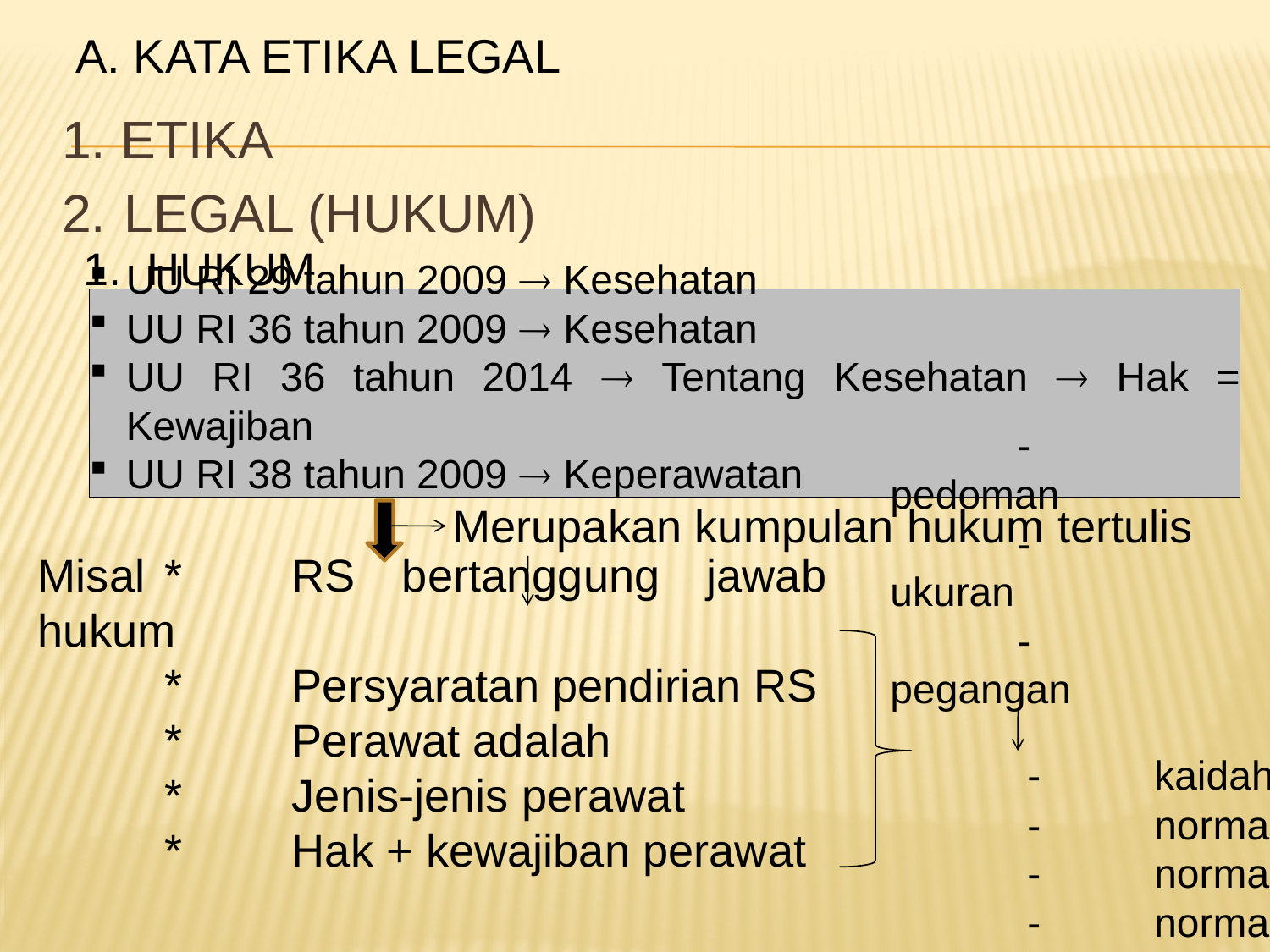

# a. KATA ETIKA LEGAL
1. ETIKA
2.	 LEGAL (HUKUM)

1.  HUKUM
UU RI 29 tahun 2009 → Kesehatan
UU RI 36 tahun 2009 → Kesehatan
UU RI 36 tahun 2014 → Tentang Kesehatan → Hak = Kewajiban
UU RI 38 tahun 2009 → Keperawatan
Merupakan kumpulan hukum tertulis

	-	pedoman
	-	ukuran
	-	pegangan

Misal	*	RS bertanggung jawab hukum
	*	Persyaratan pendirian RS
	*	Perawat adalah
	*	Jenis-jenis perawat
	*	Hak + kewajiban perawat

	-	kaidah
	-	norma
	-	norma
	-	norma